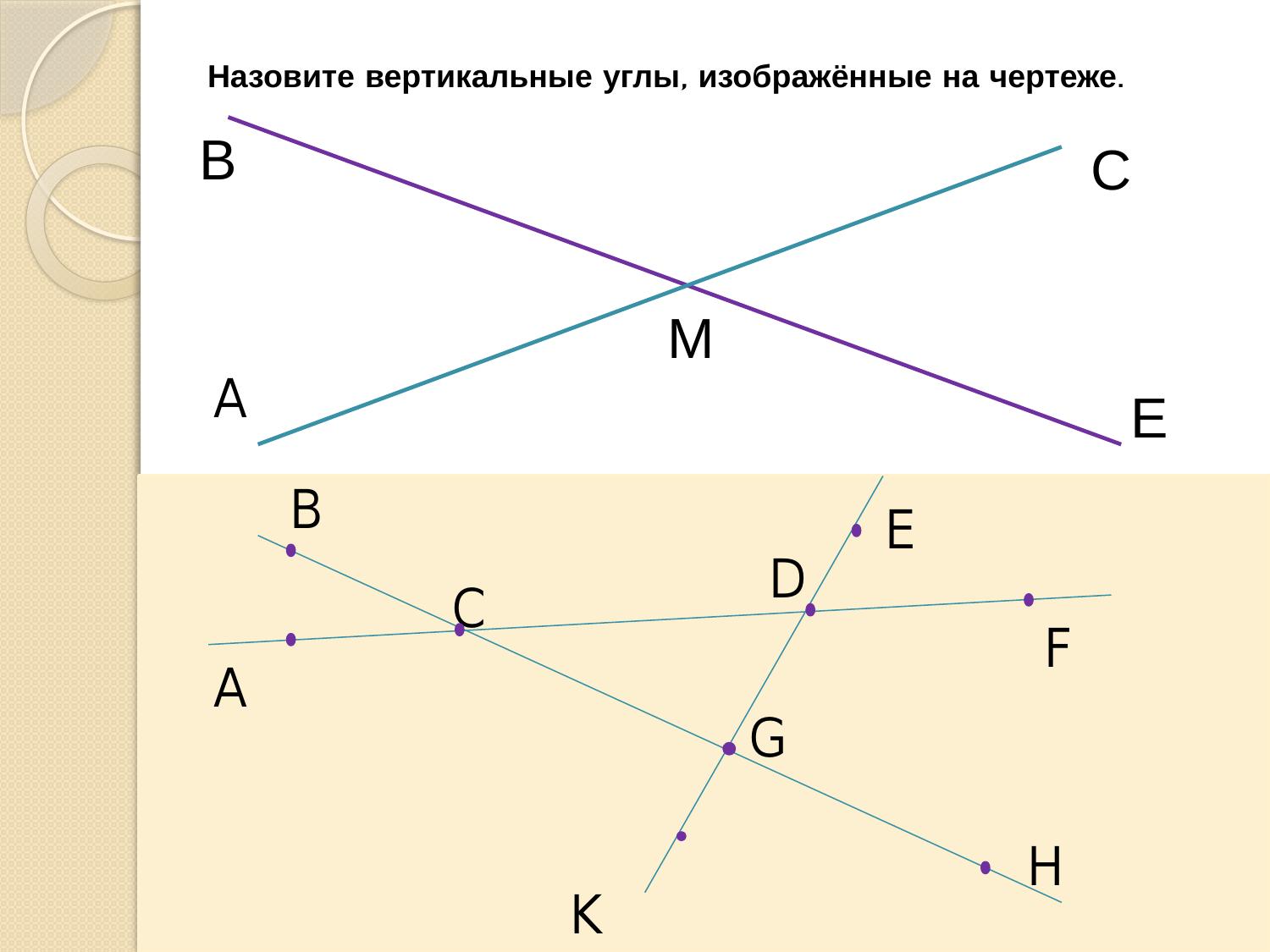

Назовите вертикальные углы, изображённые на чертеже.
В
С
М
A
Е
B
E

D

C

F

A
G

H

K